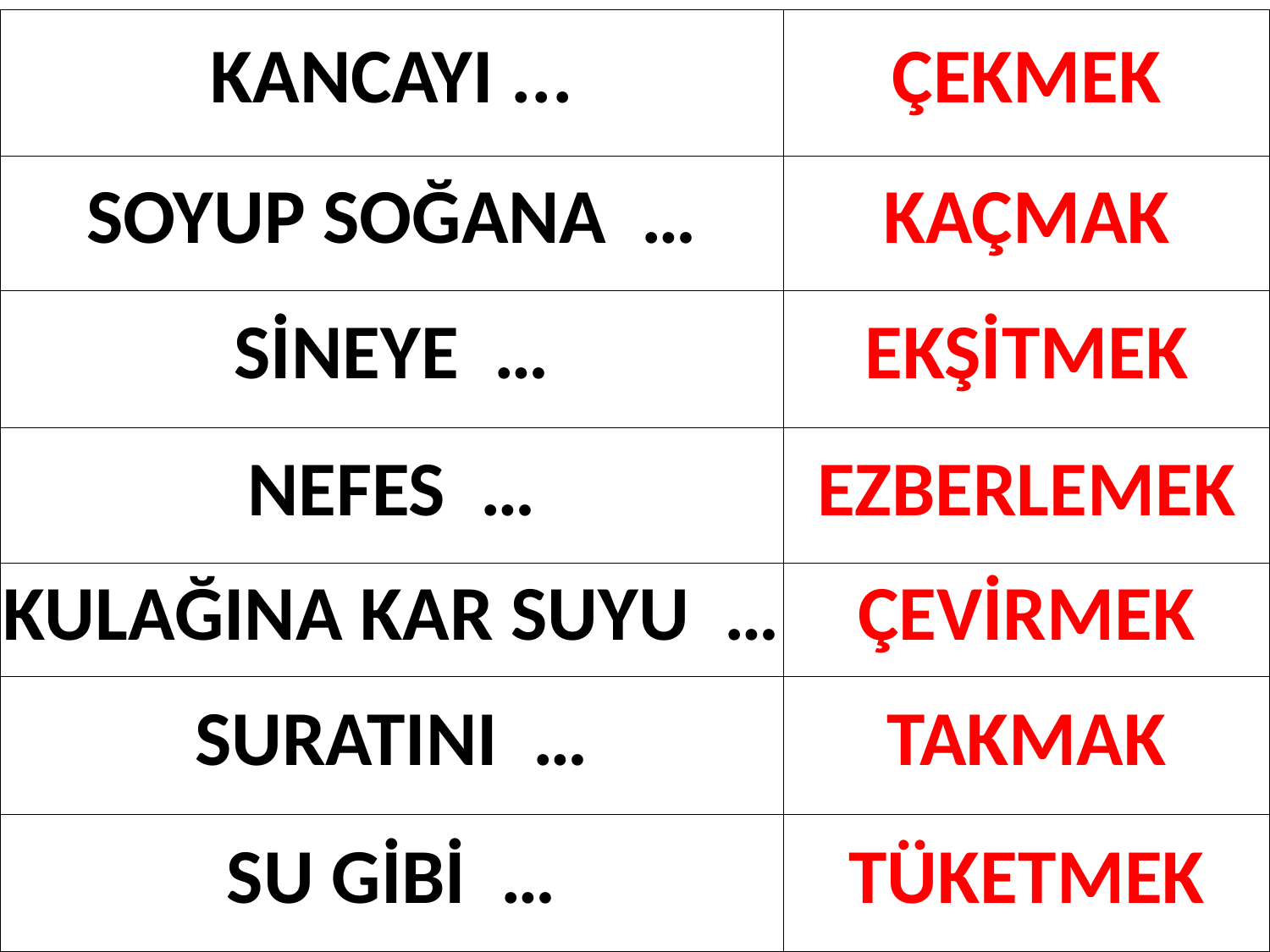

| KANCAYI ... | ÇEKMEK |
| --- | --- |
| SOYUP SOĞANA … | KAÇMAK |
| SİNEYE … | EKŞİTMEK |
| NEFES … | EZBERLEMEK |
| KULAĞINA KAR SUYU … | ÇEVİRMEK |
| SURATINI … | TAKMAK |
| SU GİBİ … | TÜKETMEK |